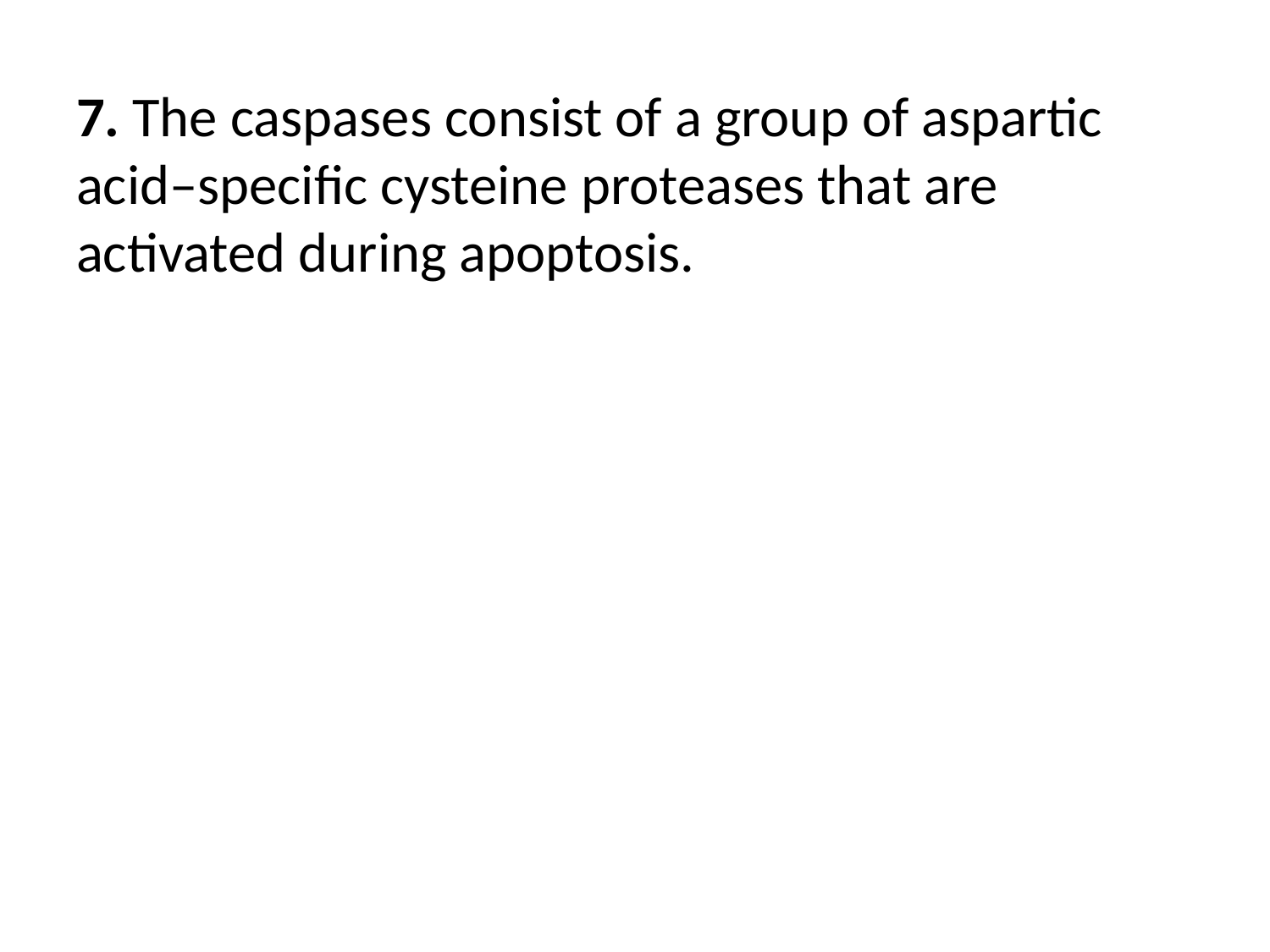

7. The caspases consist of a group of aspartic acid–specific cysteine proteases that are activated during apoptosis.